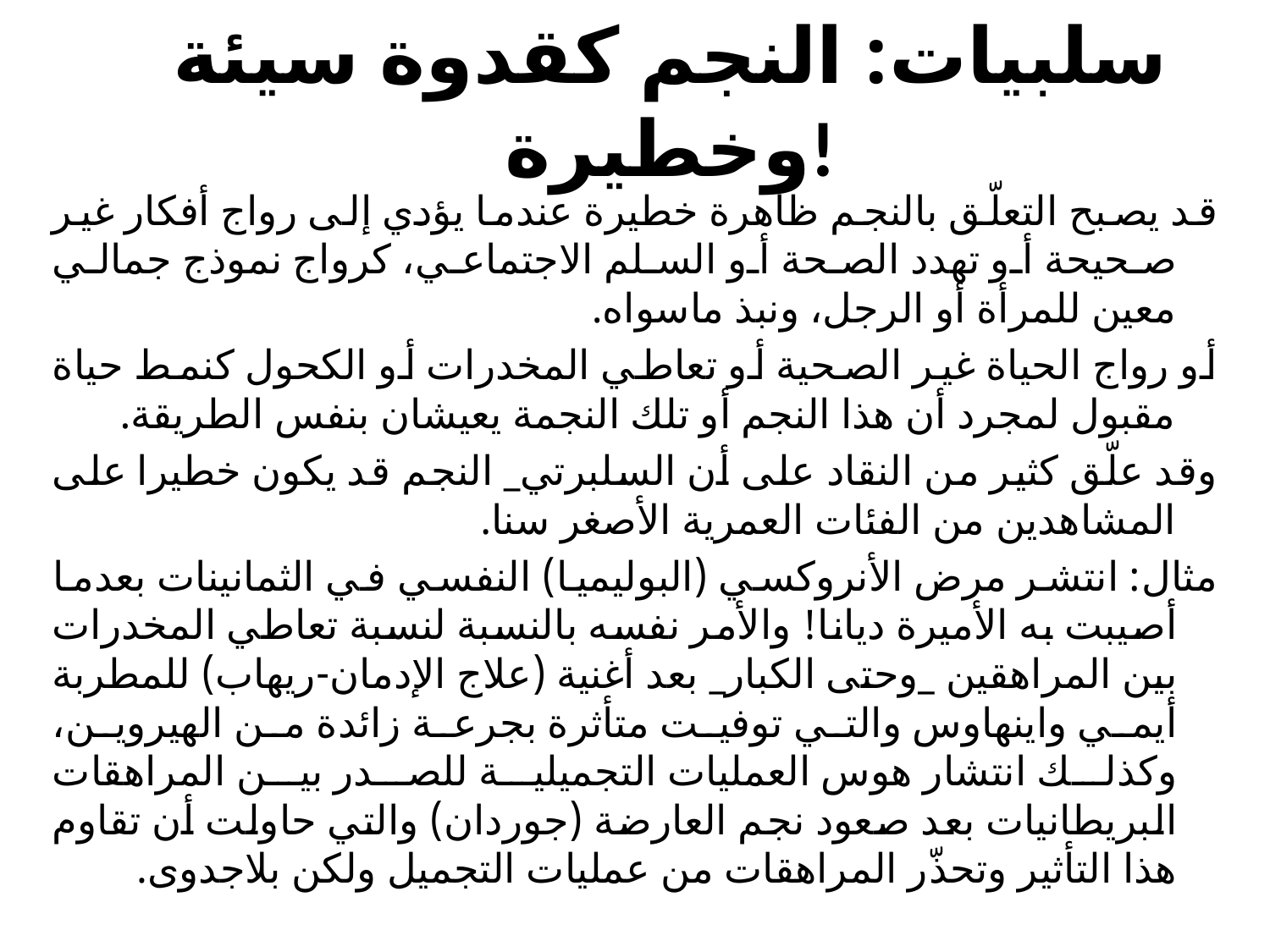

# سلبيات: النجم كقدوة سيئة وخطيرة!
قد يصبح التعلّق بالنجم ظاهرة خطيرة عندما يؤدي إلى رواج أفكار غير صحيحة أو تهدد الصحة أو السلم الاجتماعي، كرواج نموذج جمالي معين للمرأة أو الرجل، ونبذ ماسواه.
أو رواج الحياة غير الصحية أو تعاطي المخدرات أو الكحول كنمط حياة مقبول لمجرد أن هذا النجم أو تلك النجمة يعيشان بنفس الطريقة.
وقد علّق كثير من النقاد على أن السلبرتي_ النجم قد يكون خطيرا على المشاهدين من الفئات العمرية الأصغر سنا.
مثال: انتشر مرض الأنروكسي (البوليميا) النفسي في الثمانينات بعدما أصيبت به الأميرة ديانا! والأمر نفسه بالنسبة لنسبة تعاطي المخدرات بين المراهقين _وحتى الكبار_ بعد أغنية (علاج الإدمان-ريهاب) للمطربة أيمي واينهاوس والتي توفيت متأثرة بجرعة زائدة من الهيروين، وكذلك انتشار هوس العمليات التجميلية للصدر بين المراهقات البريطانيات بعد صعود نجم العارضة (جوردان) والتي حاولت أن تقاوم هذا التأثير وتحذّر المراهقات من عمليات التجميل ولكن بلاجدوى.